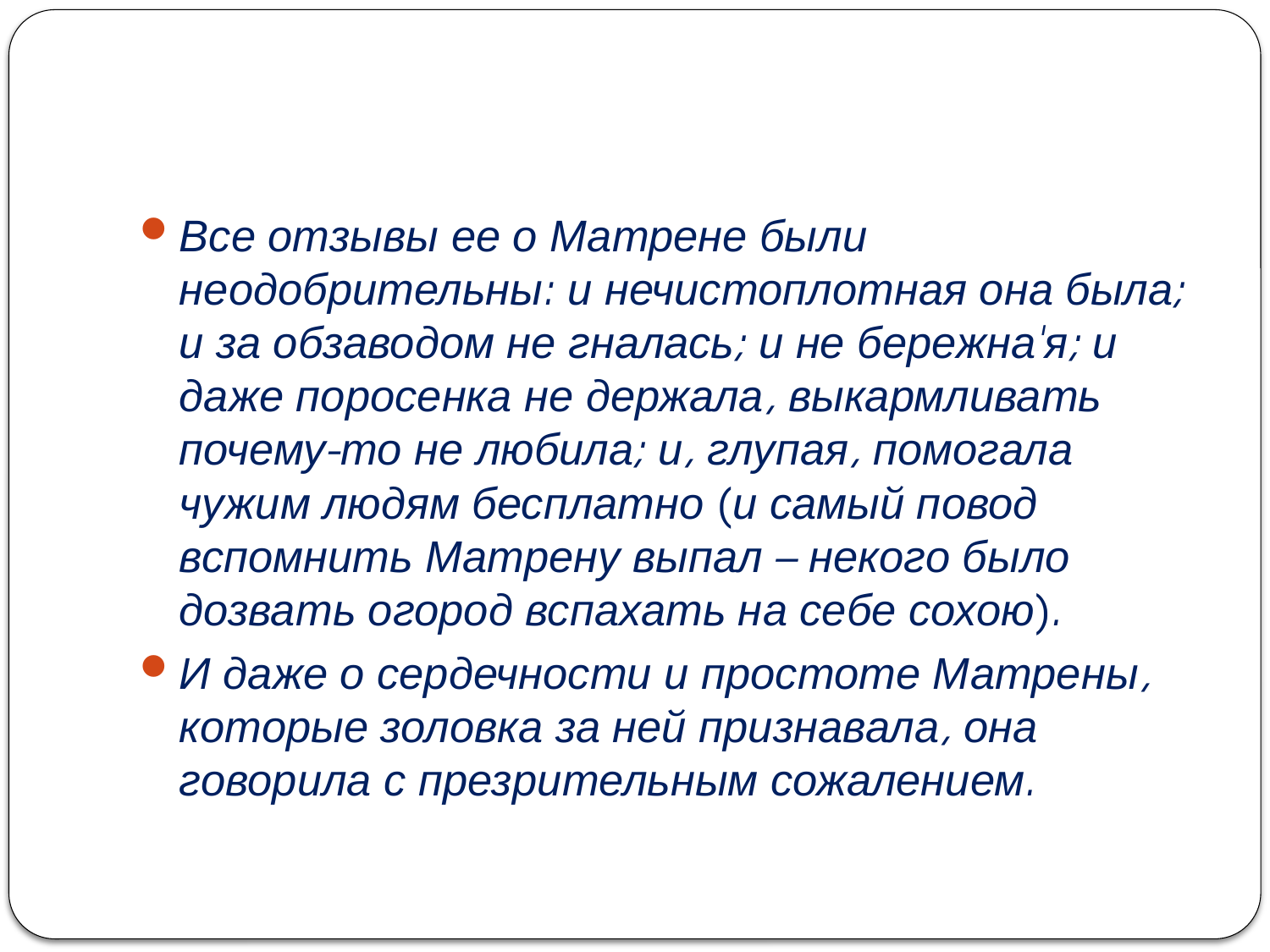

#
Все отзывы ее о Матрене были неодобрительны: и нечистоплотная она была; и за обзаводом не гналась; и не бережна'я; и даже поросенка не держала, выкармливать почему-то не любила; и, глупая, помогала чужим людям бесплатно (и самый повод вспомнить Матрену выпал – некого было дозвать огород вспахать на себе сохою).
И даже о сердечности и простоте Матрены, которые золовка за ней признавала, она говорила с презрительным сожалением.